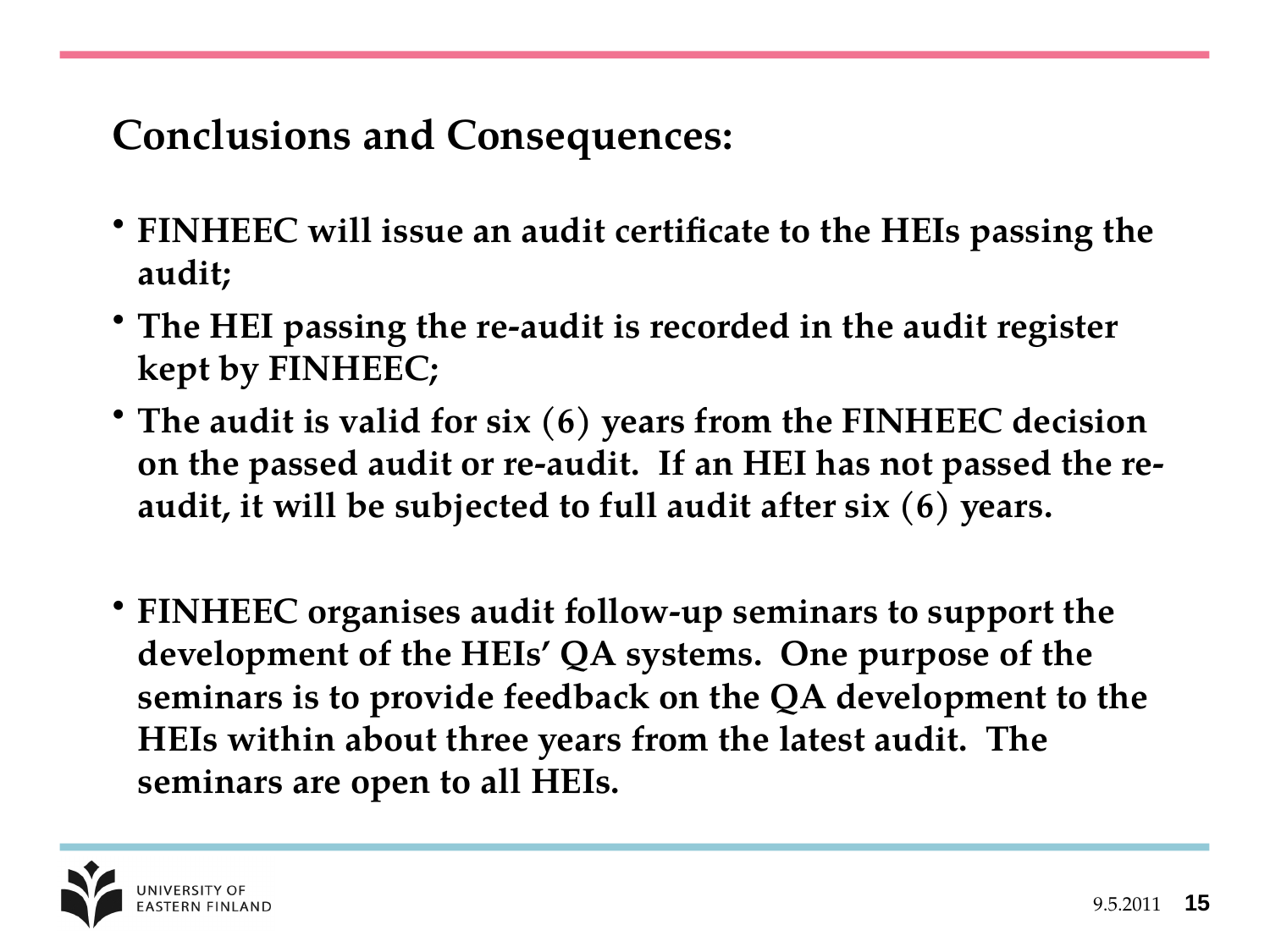

# Conclusions and Consequences:
FINHEEC will issue an audit certificate to the HEIs passing the audit;
The HEI passing the re-audit is recorded in the audit register kept by FINHEEC;
The audit is valid for six (6) years from the FINHEEC decision on the passed audit or re-audit.  If an HEI has not passed the re-audit, it will be subjected to full audit after six (6) years.

FINHEEC organises audit follow-up seminars to support the development of the HEIs’ QA systems.  One purpose of the seminars is to provide feedback on the QA development to the HEIs within about three years from the latest audit.  The seminars are open to all HEIs.
9.5.2011
15